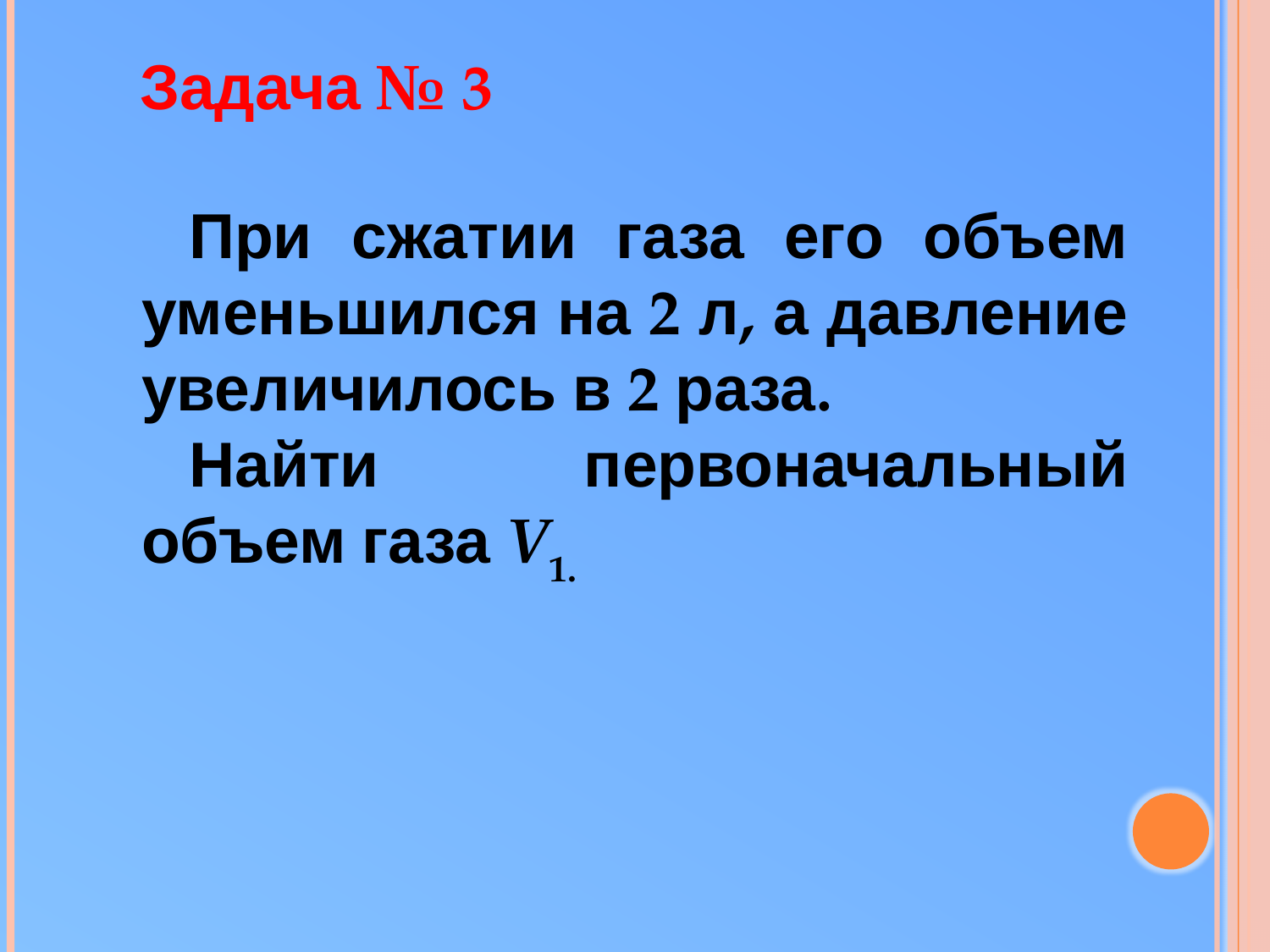

Задача № 3
При сжатии газа его объем уменьшился на 2 л, а давление увеличилось в 2 раза.
Найти первоначальный объем газа V1.